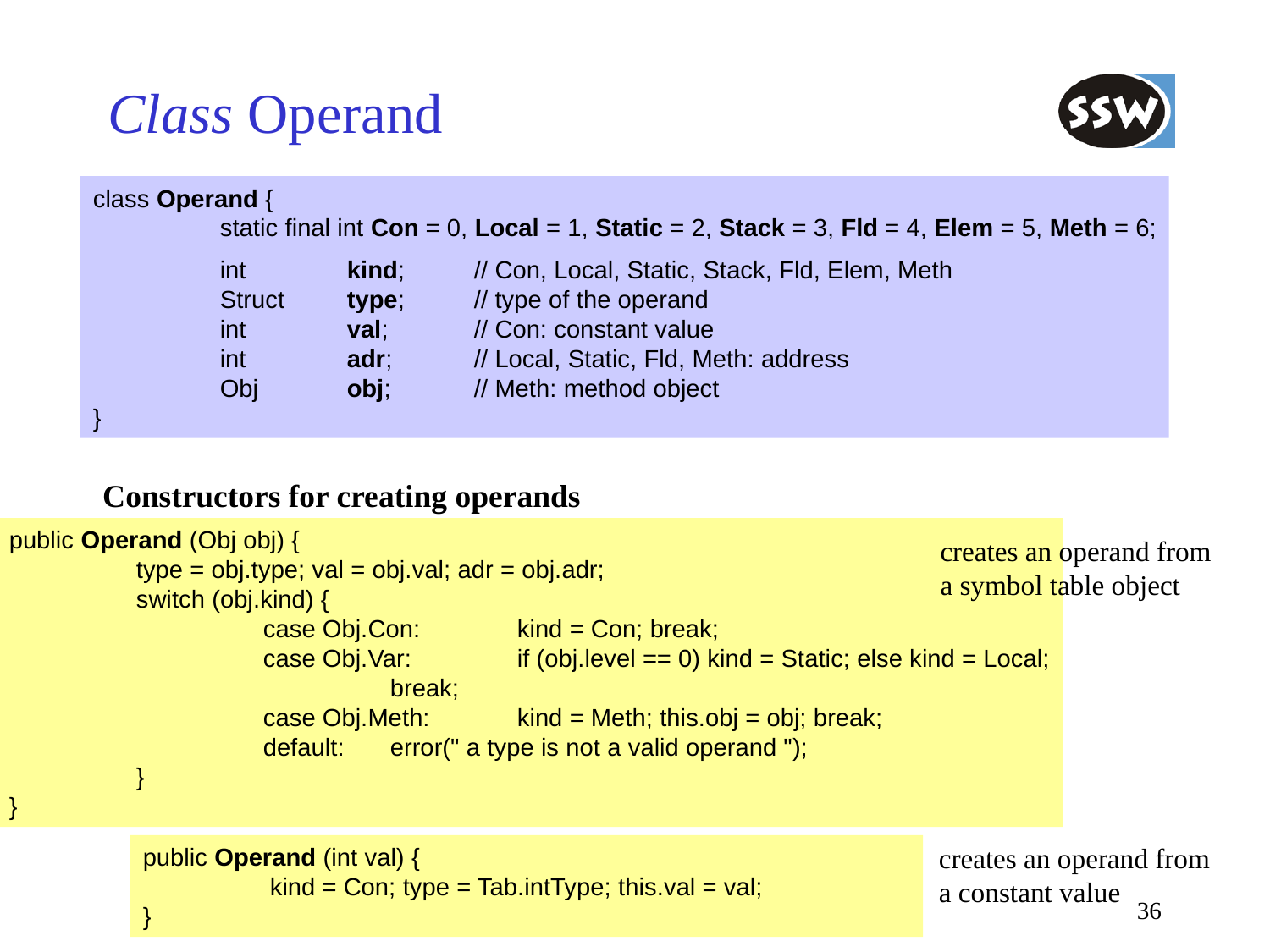

# Class Operand
class Operand {
	static final int Con = 0, Local = 1, Static = 2, Stack = 3, Fld = 4, Elem = 5, Meth = 6;
	int	kind;	// Con, Local, Static, Stack, Fld, Elem, Meth
	Struct	type;	// type of the operand
	int	val;	// Con: constant value
	int	adr;	// Local, Static, Fld, Meth: address
	Obj	obj;	// Meth: method object
}
Constructors for creating operands
public Operand (Obj obj) {
	type = obj.type; val = obj.val; adr = obj.adr;
	switch (obj.kind) {
		case Obj.Con:	kind = Con; break;
		case Obj.Var:	if (obj.level == 0) kind = Static; else kind = Local;
			break;
		case Obj.Meth:	kind = Meth; this.obj = obj; break;
		default:	error(" a type is not a valid operand ");
	}
}
creates an operand from
a symbol table object
creates an operand from
a constant value
public Operand (int val) {
	kind = Con; type = Tab.intType; this.val = val;
}
36